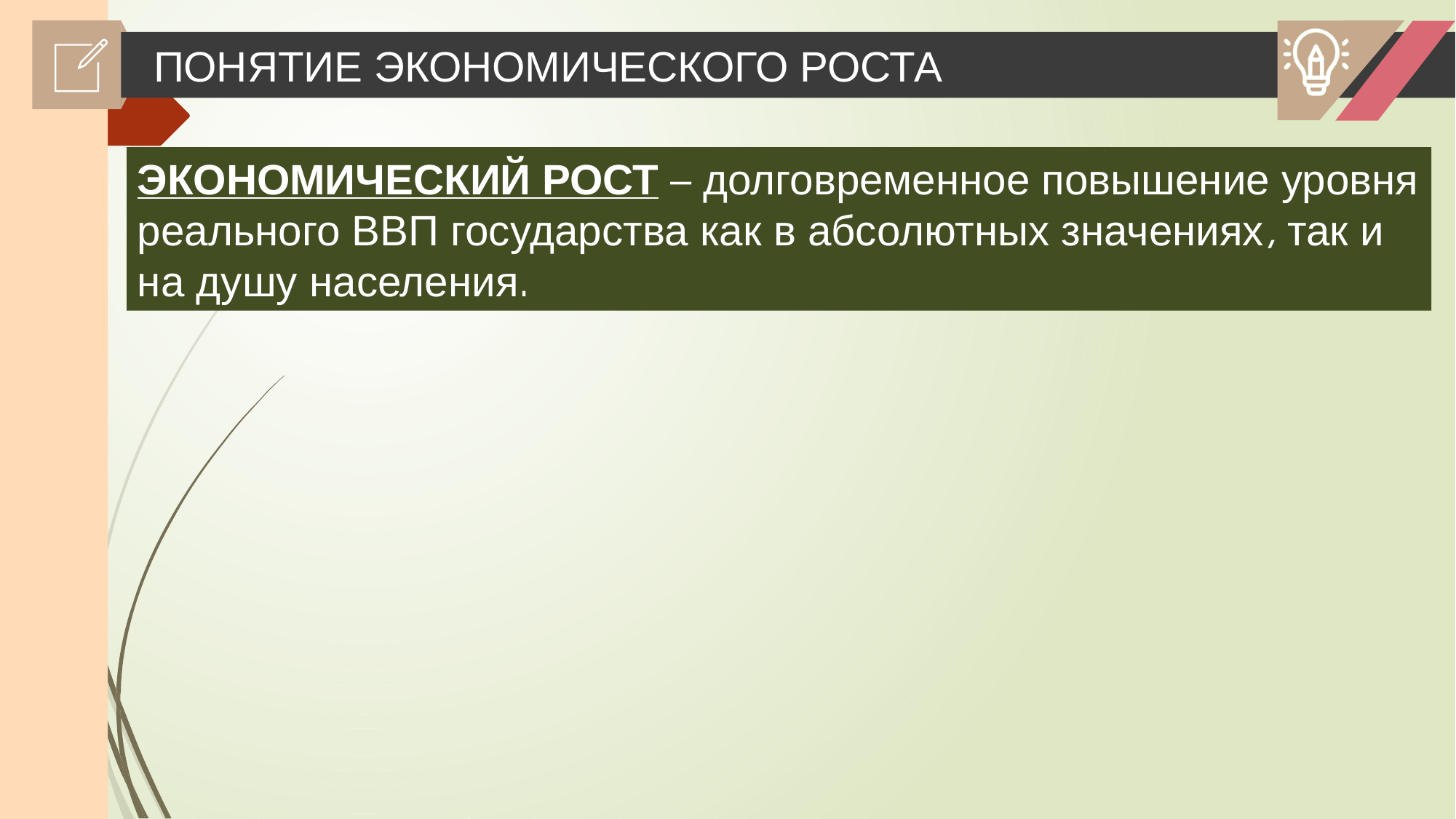

ПОНЯТИЕ ЭКОНОМИЧЕСКОГО РОСТА

ЭКОНОМИЧЕСКИЙ РОСТ – долговременное повышение уровня реального ВВП государства как в абсолютных значениях, так и на душу населения.